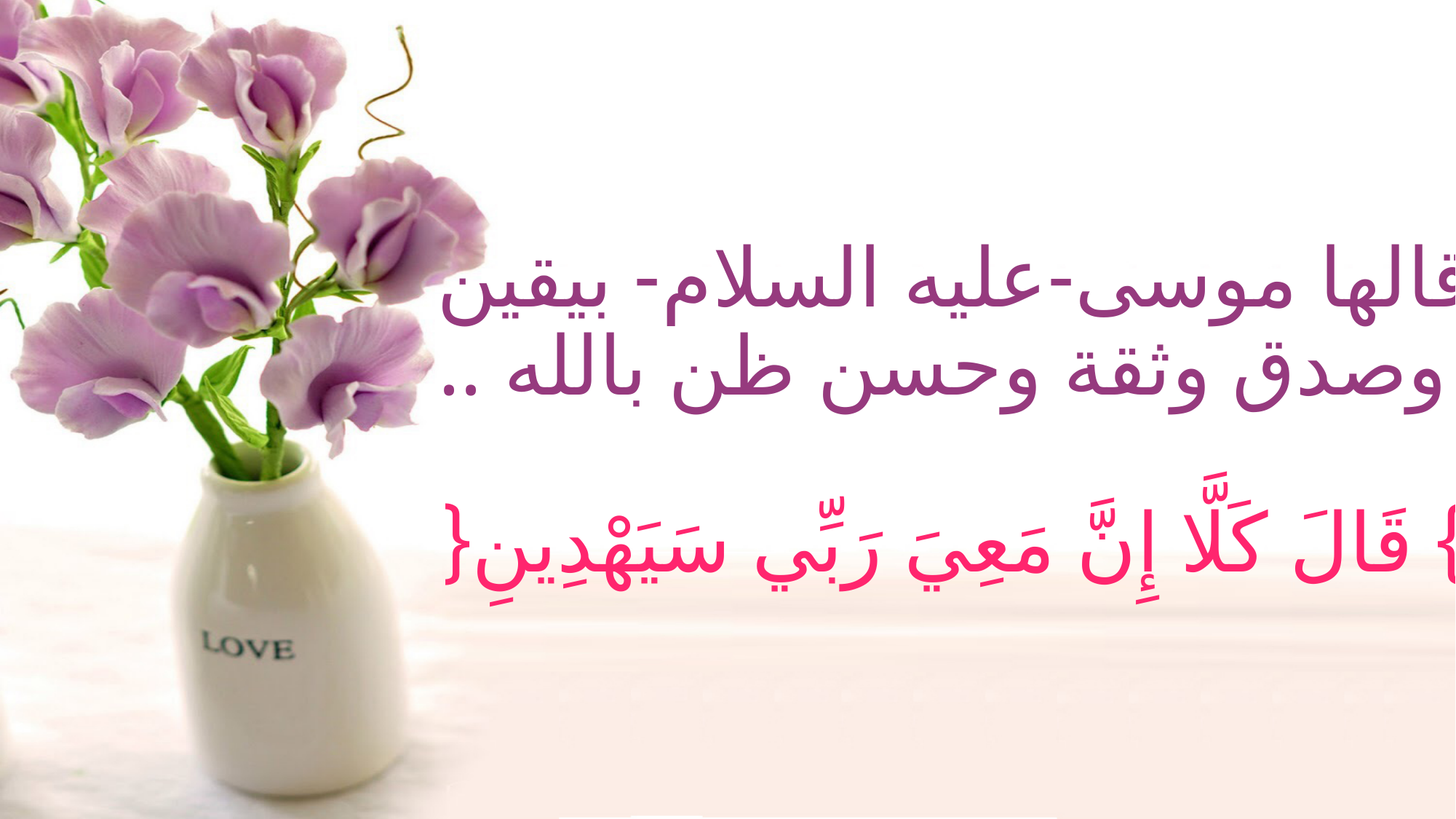

# قالها موسى-عليه السلام- بيقين وصدق وثقة وحسن ظن بالله .. } قَالَ كَلَّا إِنَّ مَعِيَ رَبِّي سَيَهْدِينِ{